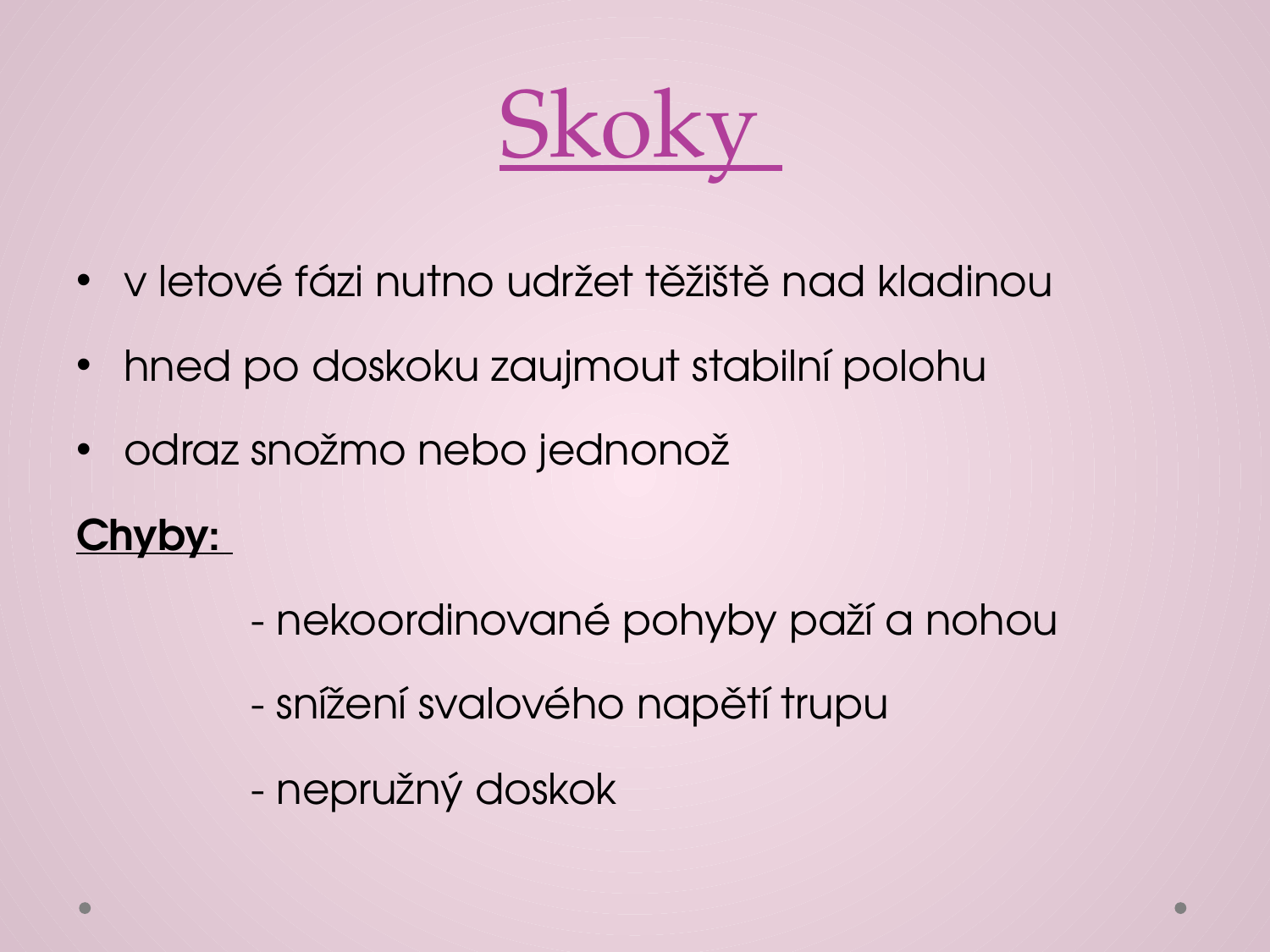

# Skoky
v letové fázi nutno udržet těžiště nad kladinou
hned po doskoku zaujmout stabilní polohu
odraz snožmo nebo jednonož
Chyby:
		- nekoordinované pohyby paží a nohou
		- snížení svalového napětí trupu
		- nepružný doskok